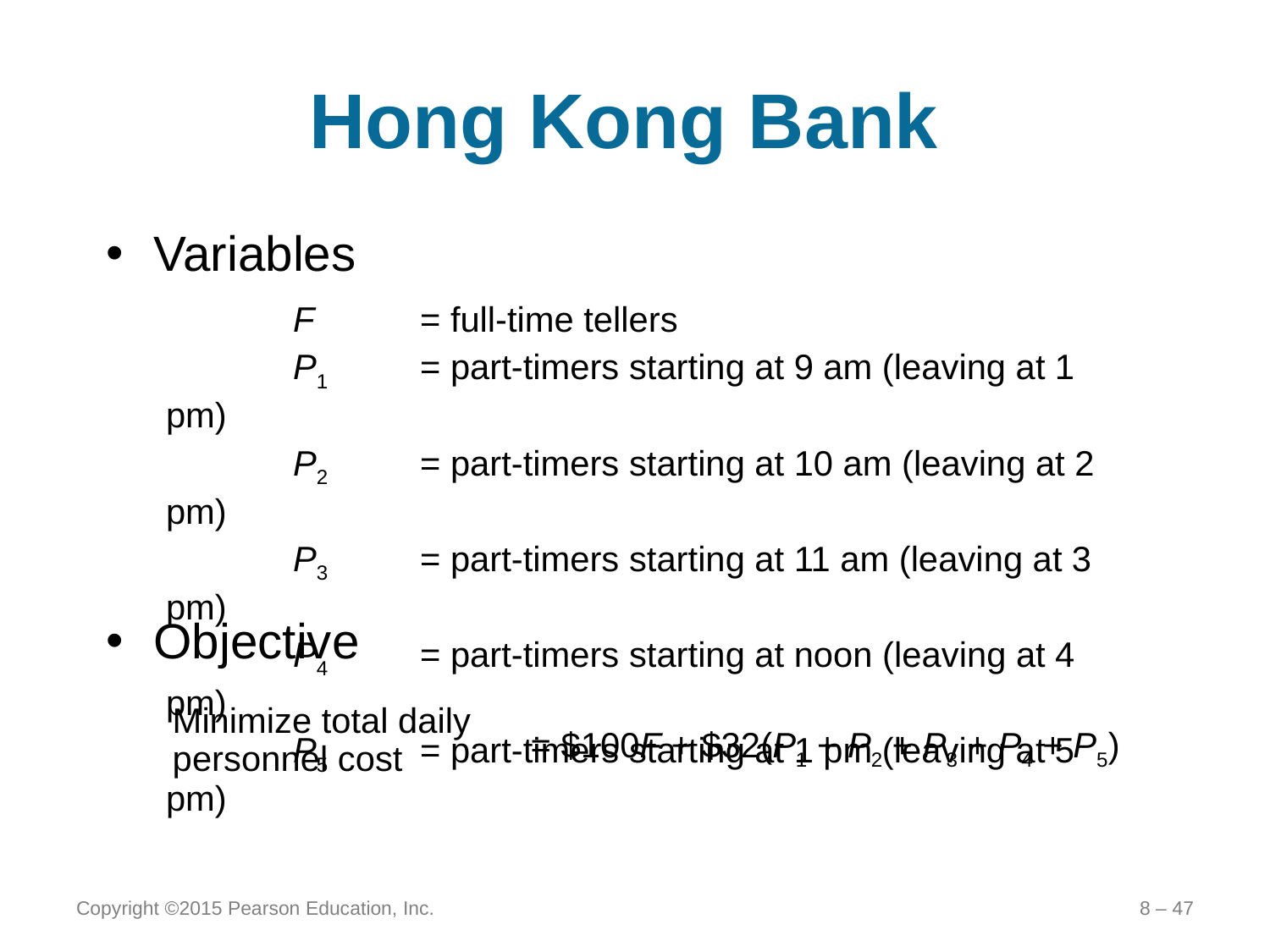

# Hong Kong Bank
Variables
	F	= full-time tellers
	P1	= part-timers starting at 9 am (leaving at 1 pm)
	P2	= part-timers starting at 10 am (leaving at 2 pm)
	P3	= part-timers starting at 11 am (leaving at 3 pm)
	P4	= part-timers starting at noon (leaving at 4 pm)
	P5	= part-timers starting at 1 pm (leaving at 5 pm)

Objective
Minimize total daily personnel cost
= $100F + $32(P1 + P2 + P3 + P4 + P5)
Copyright ©2015 Pearson Education, Inc.
8 – 47